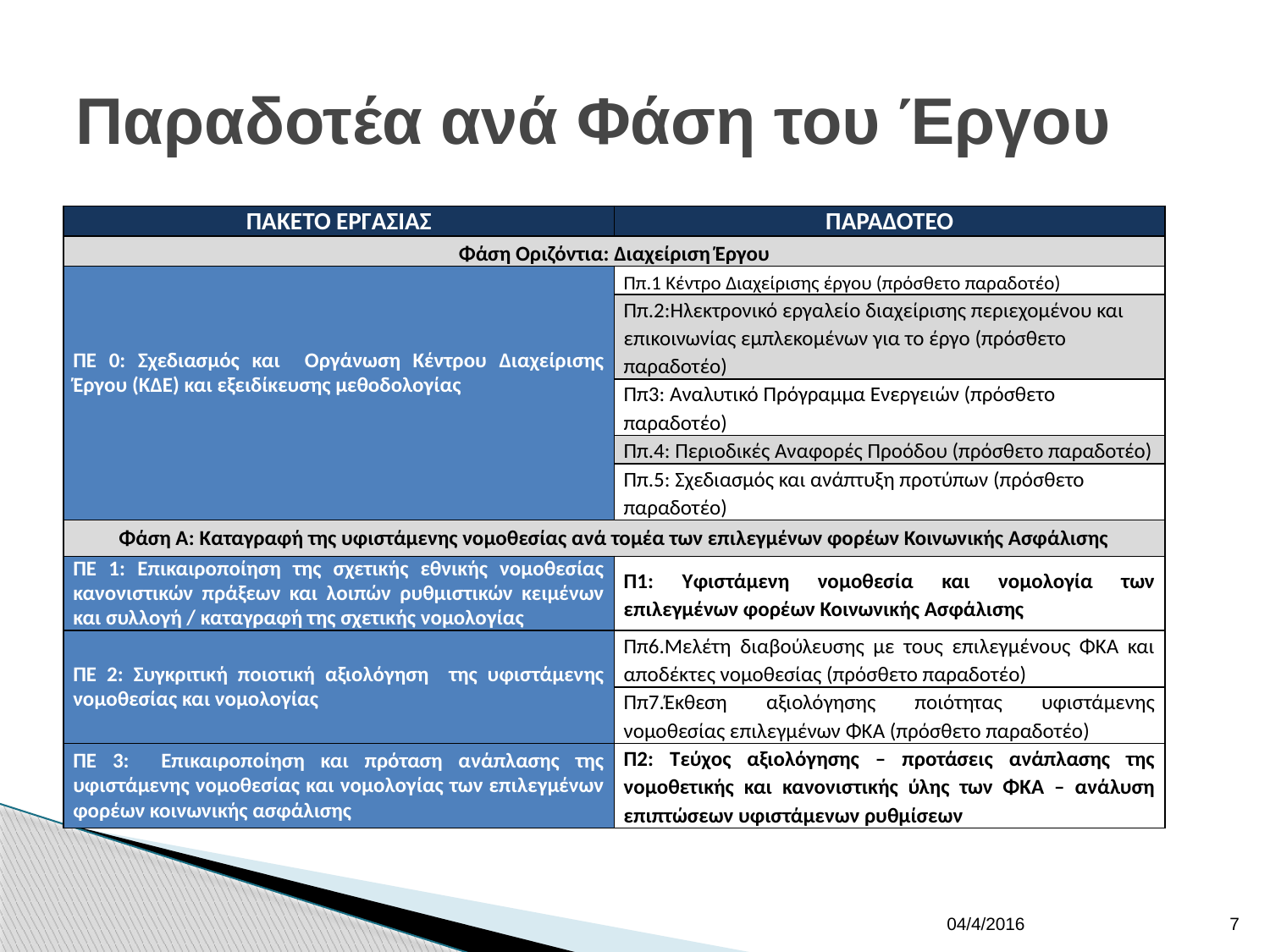

# Παραδοτέα ανά Φάση του Έργου
| ΠΑΚΕΤΟ ΕΡΓΑΣΙΑΣ | ΠΑΡΑΔΟΤΕΟ |
| --- | --- |
| Φάση Οριζόντια: Διαχείριση Έργου |  |
| ΠΕ 0: Σχεδιασμός και Οργάνωση Κέντρου Διαχείρισης Έργου (ΚΔΕ) και εξειδίκευσης μεθοδολογίας | Ππ.1 Κέντρο Διαχείρισης έργου (πρόσθετο παραδοτέο) |
|  | Ππ.2:Ηλεκτρονικό εργαλείο διαχείρισης περιεχομένου και επικοινωνίας εμπλεκομένων για το έργο (πρόσθετο παραδοτέο) |
|  | Ππ3: Αναλυτικό Πρόγραμμα Ενεργειών (πρόσθετο παραδοτέο) |
|  | Ππ.4: Περιοδικές Αναφορές Προόδου (πρόσθετο παραδοτέο) |
|  | Ππ.5: Σχεδιασμός και ανάπτυξη προτύπων (πρόσθετο παραδοτέο) |
| Φάση Α: Καταγραφή της υφιστάμενης νομοθεσίας ανά τομέα των επιλεγμένων φορέων Κοινωνικής Ασφάλισης |  |
| ΠΕ 1: Επικαιροποίηση της σχετικής εθνικής νομοθεσίας κανονιστικών πράξεων και λοιπών ρυθμιστικών κειμένων και συλλογή / καταγραφή της σχετικής νομολογίας | Π1: Υφιστάμενη νομοθεσία και νομολογία των επιλεγμένων φορέων Κοινωνικής Ασφάλισης |
| ΠΕ 2: Συγκριτική ποιοτική αξιολόγηση της υφιστάμενης νομοθεσίας και νομολογίας | Ππ6.Μελέτη διαβούλευσης με τους επιλεγμένους ΦΚΑ και αποδέκτες νομοθεσίας (πρόσθετο παραδοτέο) |
|  | Ππ7.Έκθεση αξιολόγησης ποιότητας υφιστάμενης νομοθεσίας επιλεγμένων ΦΚΑ (πρόσθετο παραδοτέο) |
| ΠΕ 3: Επικαιροποίηση και πρόταση ανάπλασης της υφιστάμενης νομοθεσίας και νομολογίας των επιλεγμένων φορέων κοινωνικής ασφάλισης | Π2: Τεύχος αξιολόγησης – προτάσεις ανάπλασης της νομοθετικής και κανονιστικής ύλης των ΦΚΑ – ανάλυση επιπτώσεων υφιστάμενων ρυθμίσεων |
04/4/2016
7